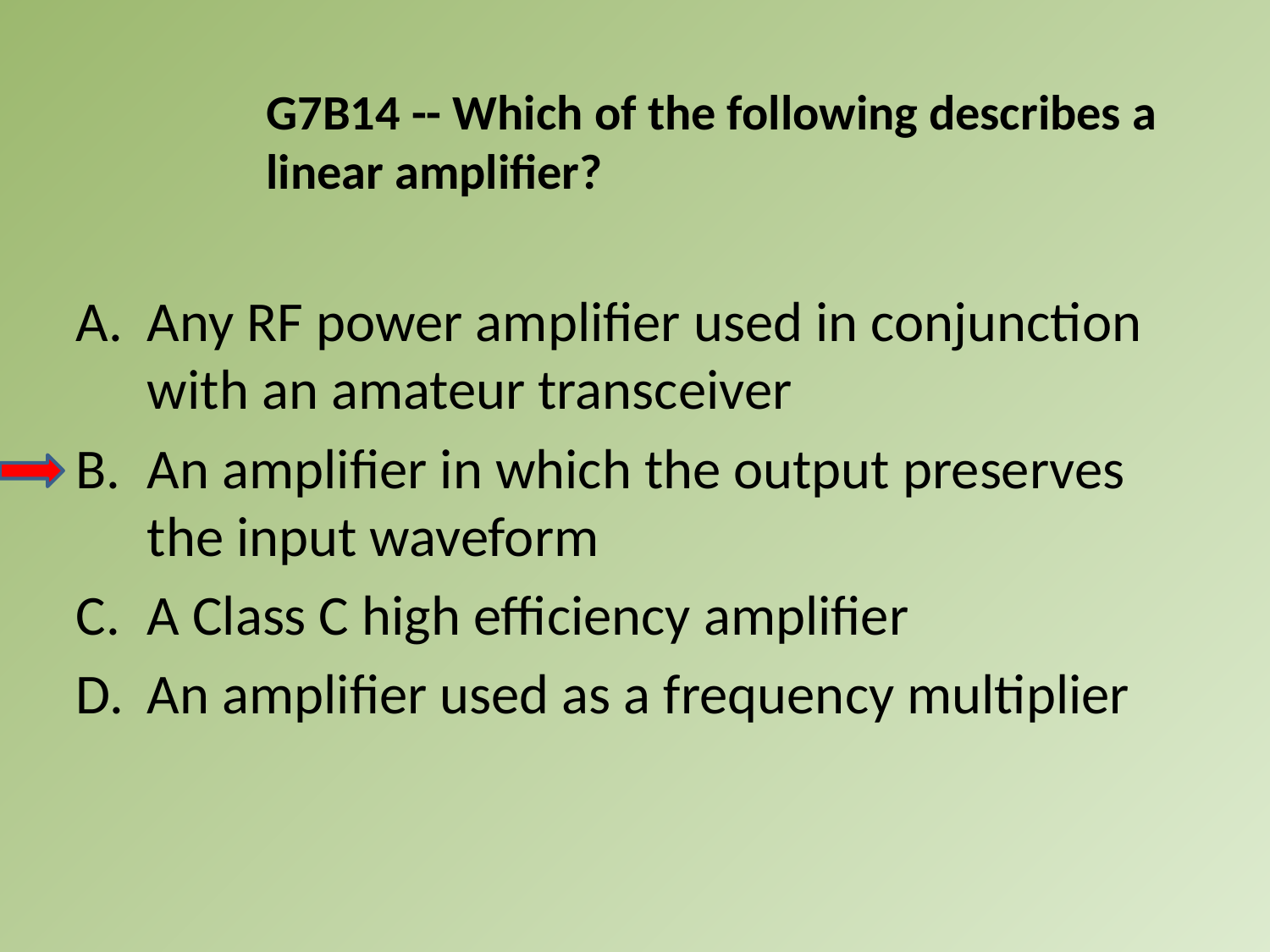

G7B14 -- Which of the following describes a linear amplifier?
A.	Any RF power amplifier used in conjunction with an amateur transceiver
B.	An amplifier in which the output preserves the input waveform
C.	A Class C high efficiency amplifier
D.	An amplifier used as a frequency multiplier